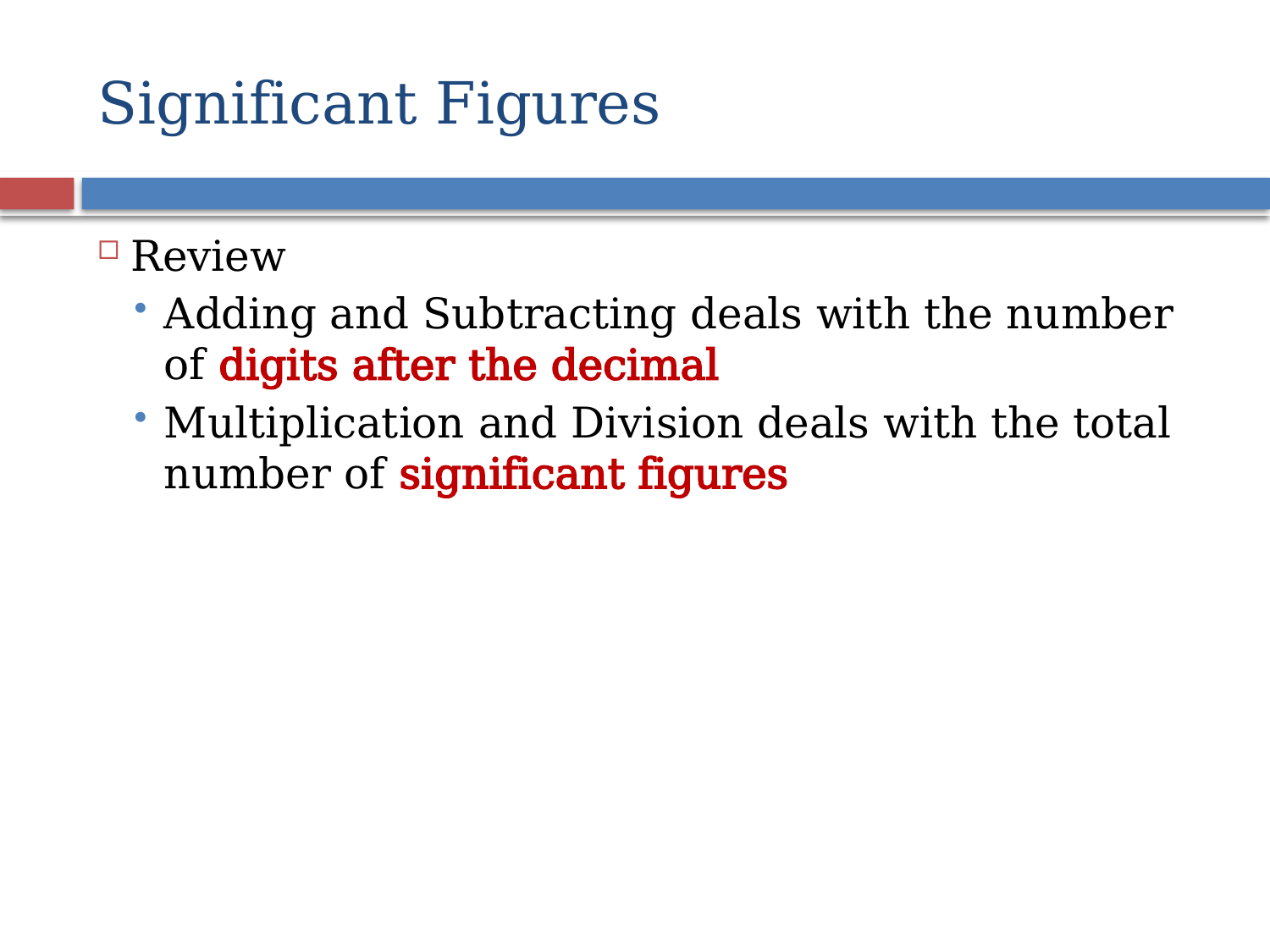

# Significant Figures
Review
Adding and Subtracting deals with the number of digits after the decimal
Multiplication and Division deals with the total number of significant figures